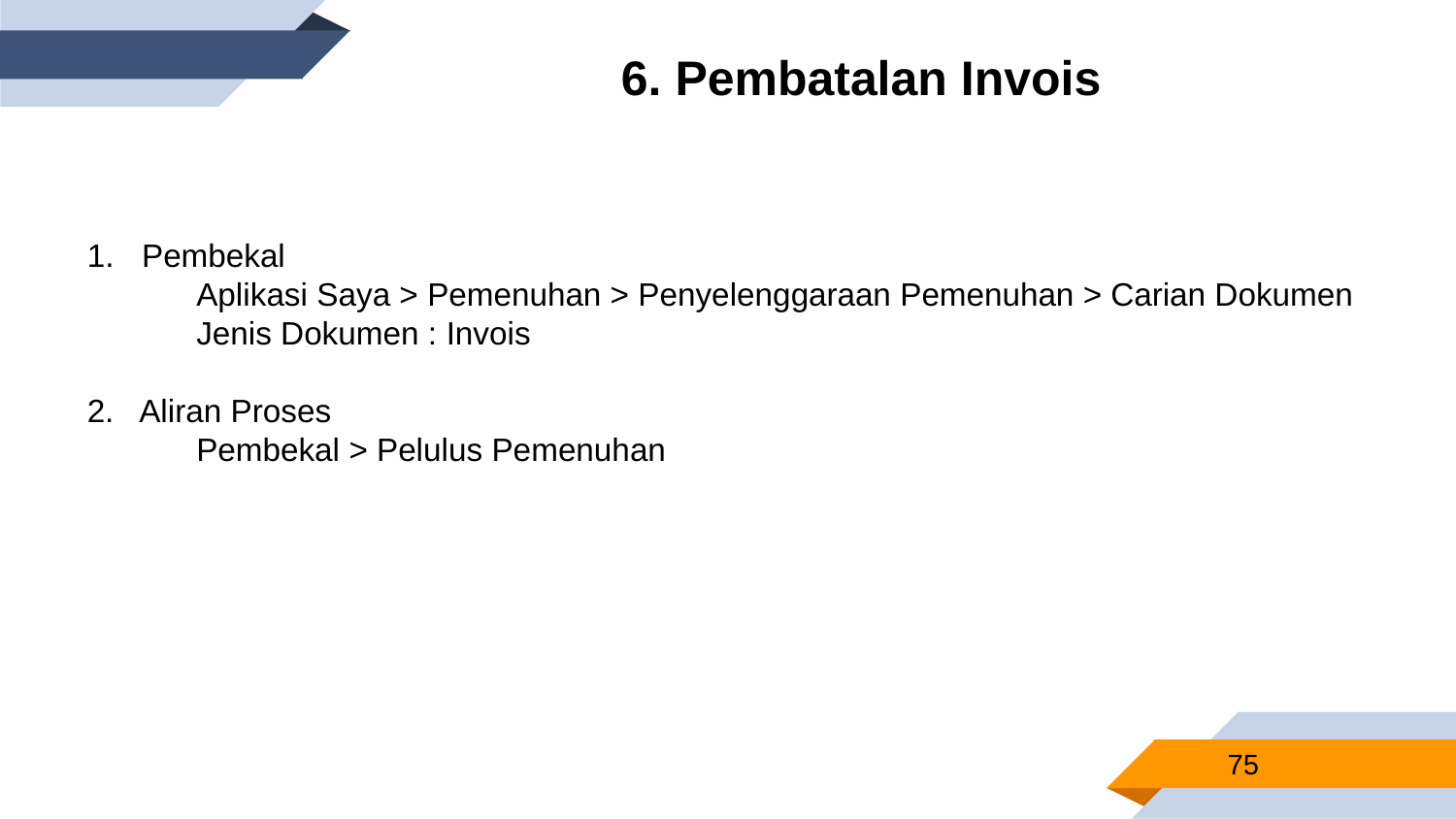

6. Pembatalan Invois

Pembekal
Aplikasi Saya > Pemenuhan > Penyelenggaraan Pemenuhan > Carian Dokumen
Jenis Dokumen : Invois

2.   Aliran Proses
Pembekal > Pelulus Pemenuhan
75